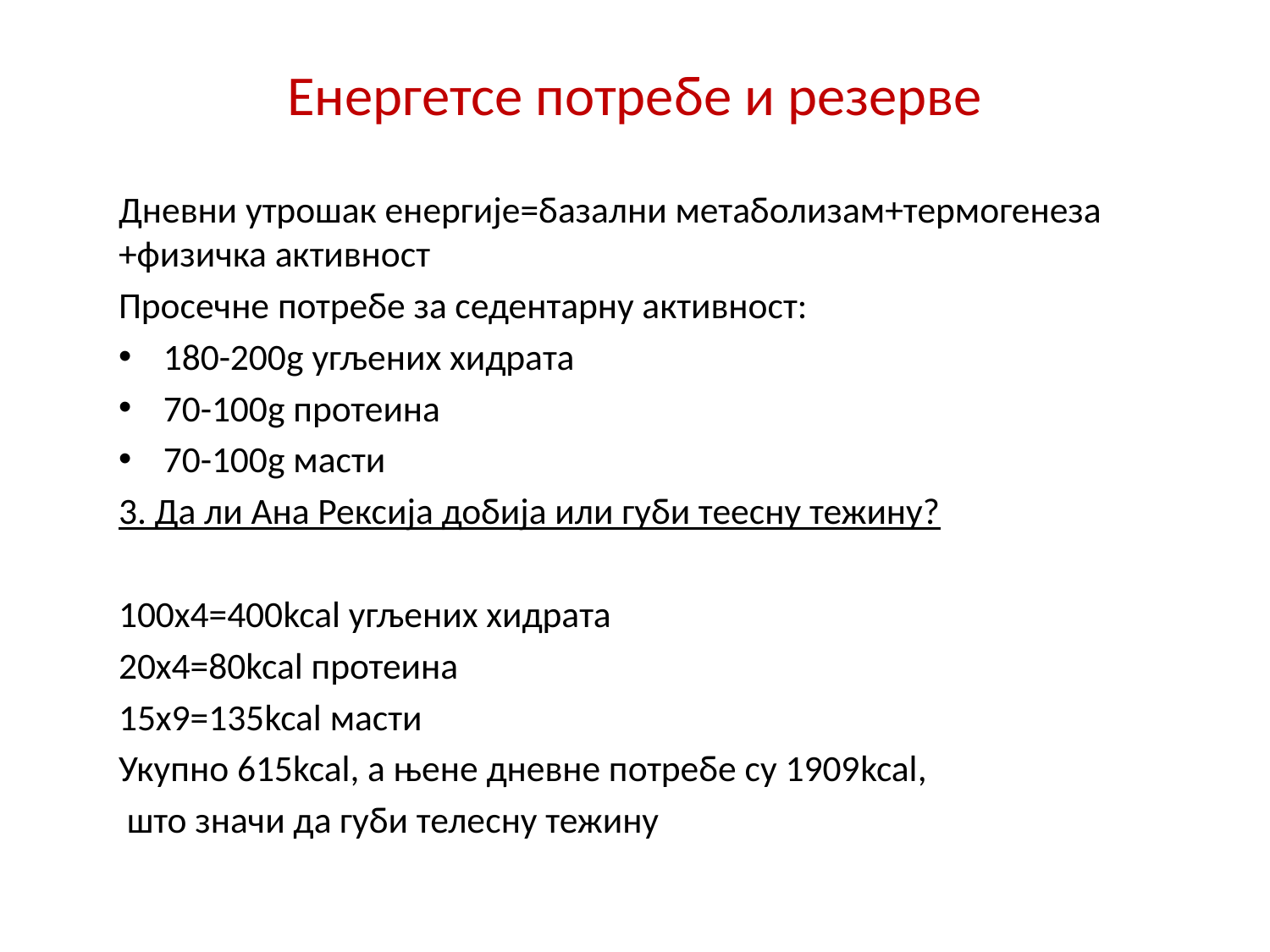

# Енергетсе потребе и резерве
Дневни утрошак енергије=базални метаболизам+термогенеза +физичка активност
Просечне потребе за седентарну активност:
180-200g угљених хидрата
70-100g протеина
70-100g масти
3. Да ли Ана Рексија добија или губи теесну тежину?

100х4=400kcal угљених хидрата
20х4=80kcal протеина
15х9=135kcal масти
Укупно 615kcal, а њене дневне потребе су 1909kcal,
 што значи да губи телесну тежину